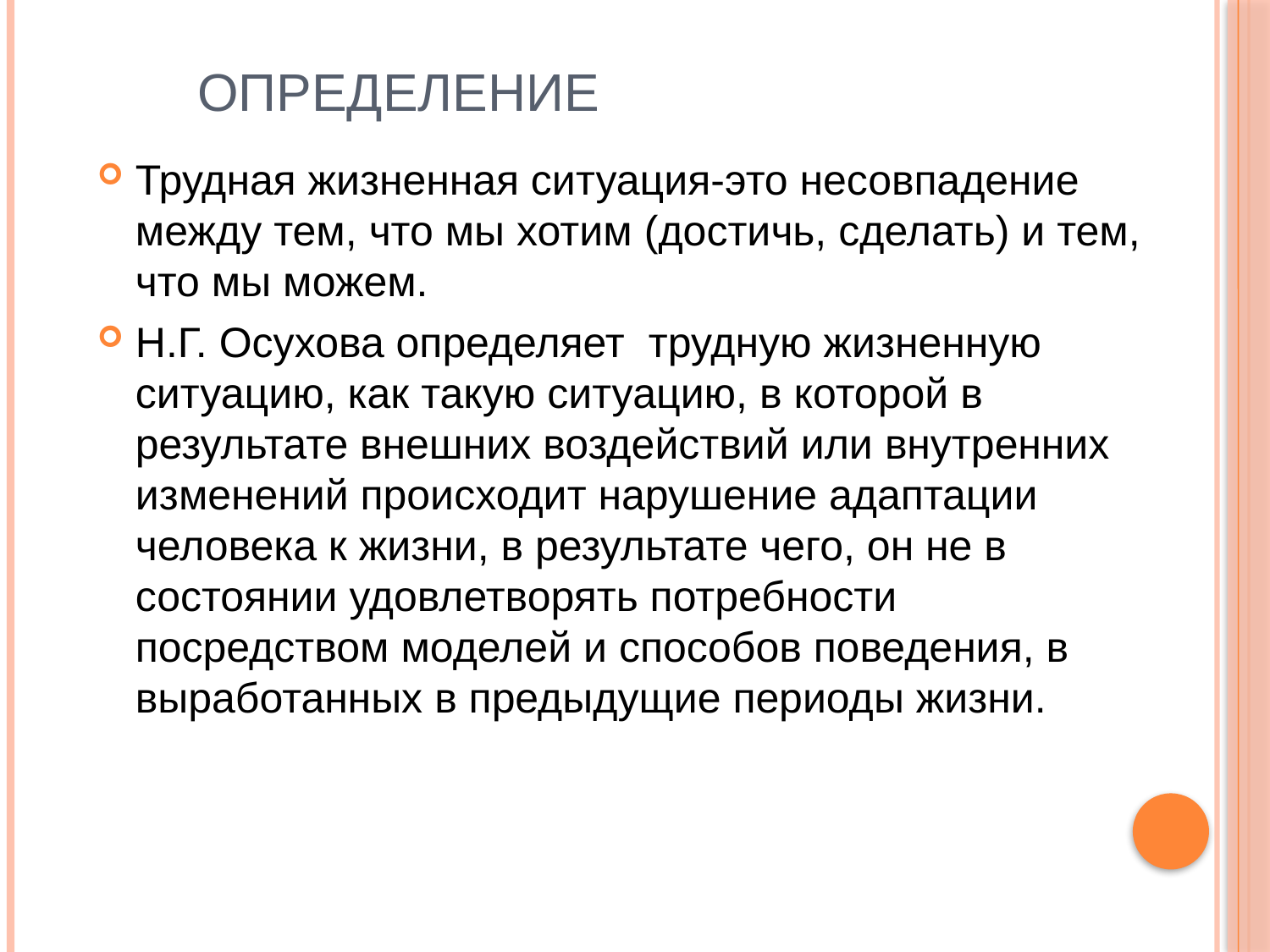

# Определение
Трудная жизненная ситуация-это несовпадение между тем, что мы хотим (достичь, сделать) и тем, что мы можем.
Н.Г. Осухова определяет  трудную жизненную ситуацию, как такую ситуацию, в которой в результате внешних воздействий или внутренних изменений происходит нарушение адаптации человека к жизни, в результате чего, он не в состоянии удовлетворять потребности посредством моделей и способов поведения, в выработанных в предыдущие периоды жизни.